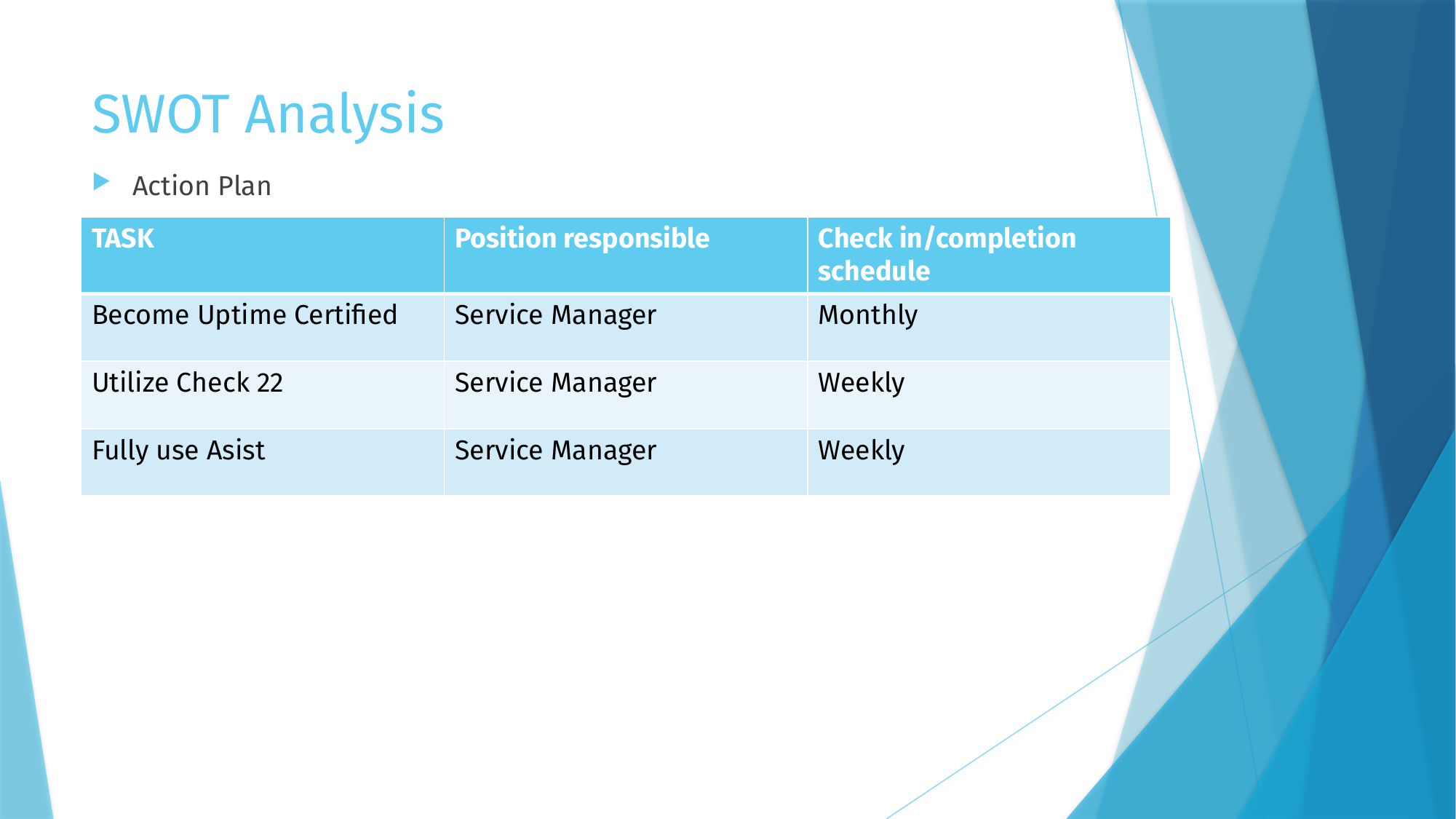

# SWOT Analysis
Action Plan

| TASK | Position responsible | Check in/completion schedule |
| --- | --- | --- |
| Become Uptime Certified | Service Manager | Monthly |
| Utilize Check 22 | Service Manager | Weekly |
| Fully use Asist | Service Manager | Weekly |